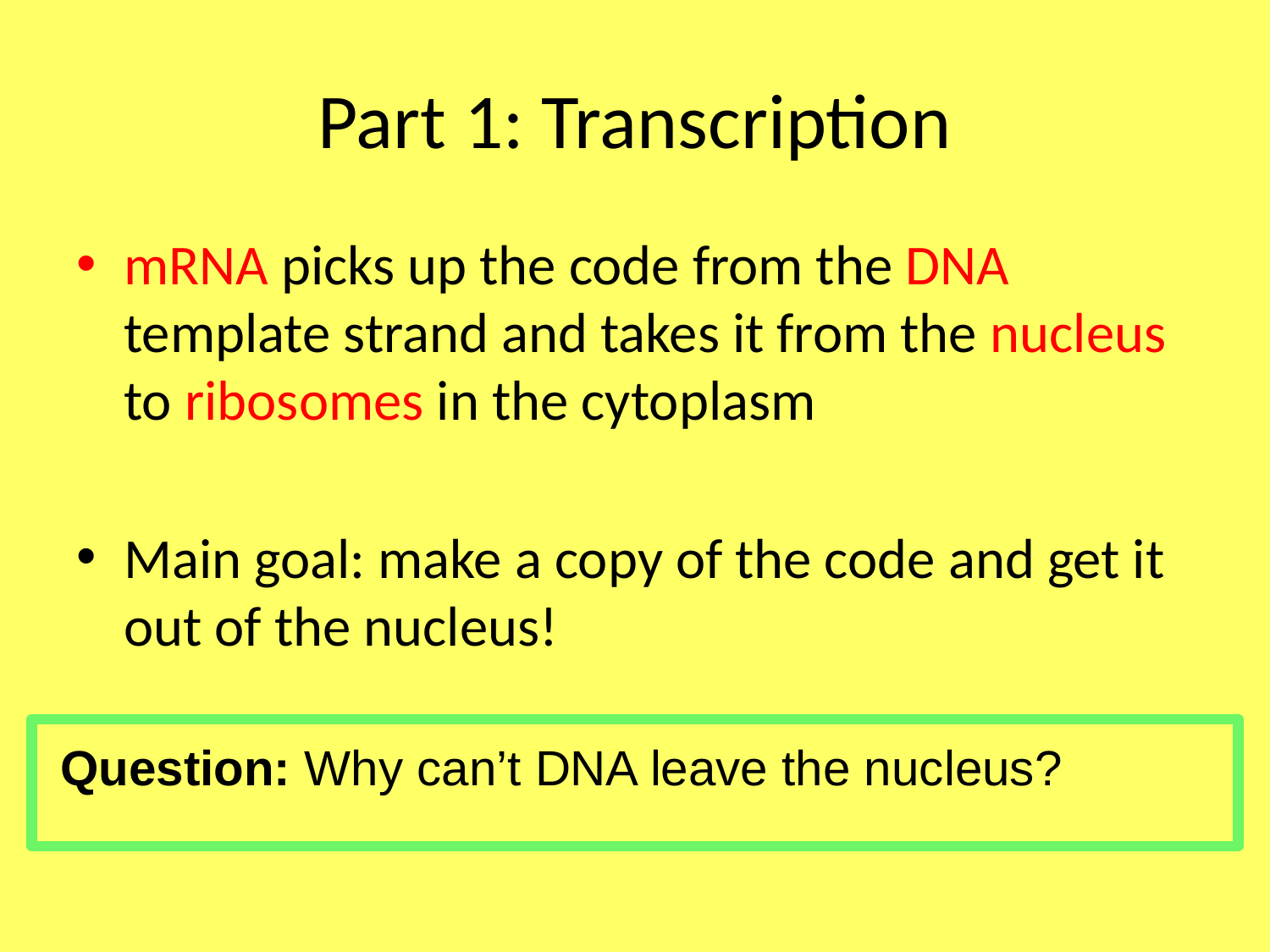

# Part 1: Transcription
mRNA picks up the code from the DNA template strand and takes it from the nucleus to ribosomes in the cytoplasm

Main goal: make a copy of the code and get it out of the nucleus!

Question: Why can’t DNA leave the nucleus?